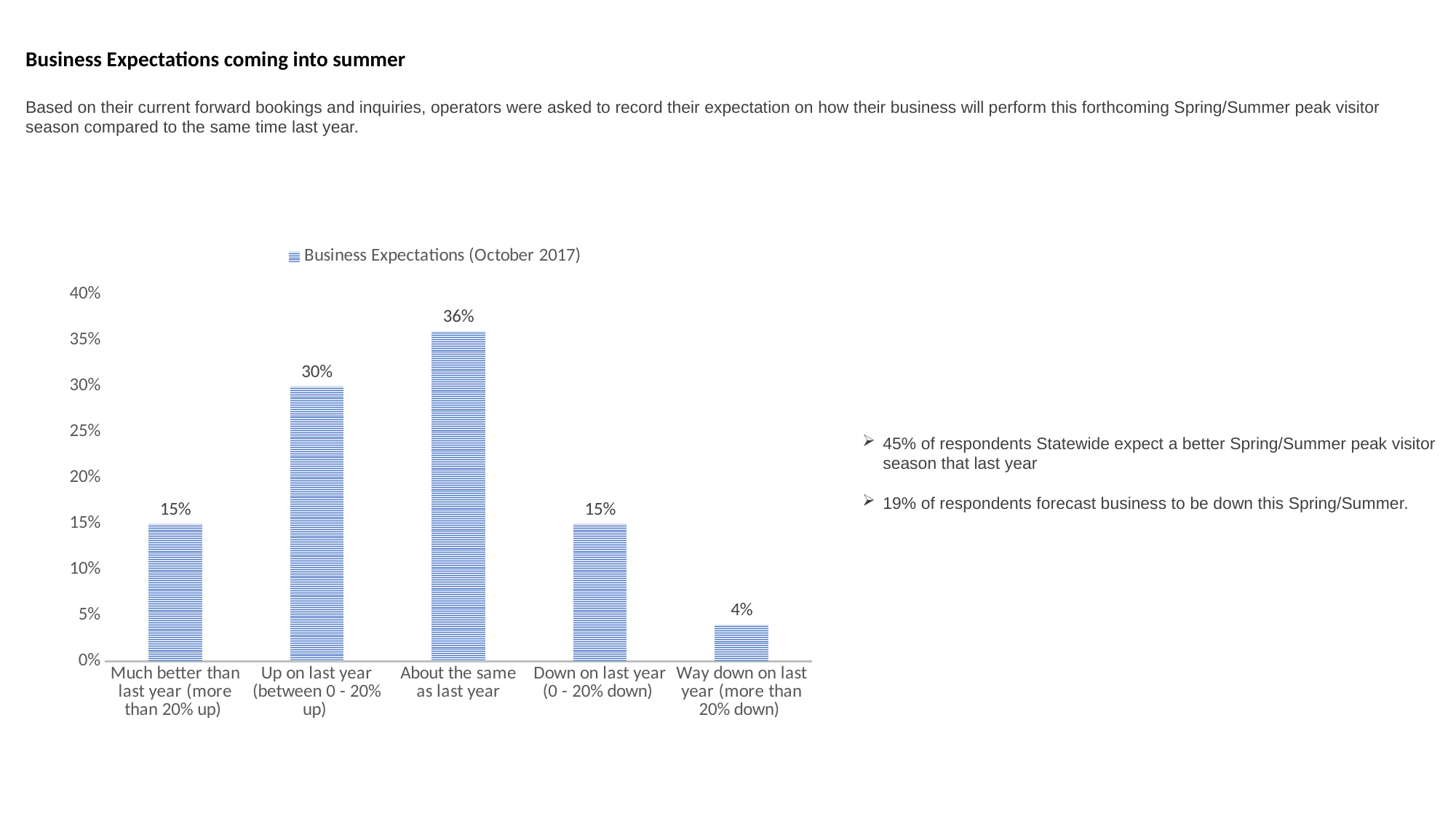

Business Expectations coming into summer

Based on their current forward bookings and inquiries, operators were asked to record their expectation on how their business will perform this forthcoming Spring/Summer peak visitor season compared to the same time last year.

### Chart

| Category | Business Expectations (October 2017)  |
|---|---|
| Much better than last year (more than 20% up)  | 0.15 |
| Up on last year (between 0 - 20% up)  | 0.3 |
| About the same as last year | 0.36 |
| Down on last year (0 - 20% down)  | 0.15 |
| Way down on last year (more than 20% down)  | 0.04 |
45% of respondents Statewide expect a better Spring/Summer peak visitor season that last year

19% of respondents forecast business to be down this Spring/Summer.